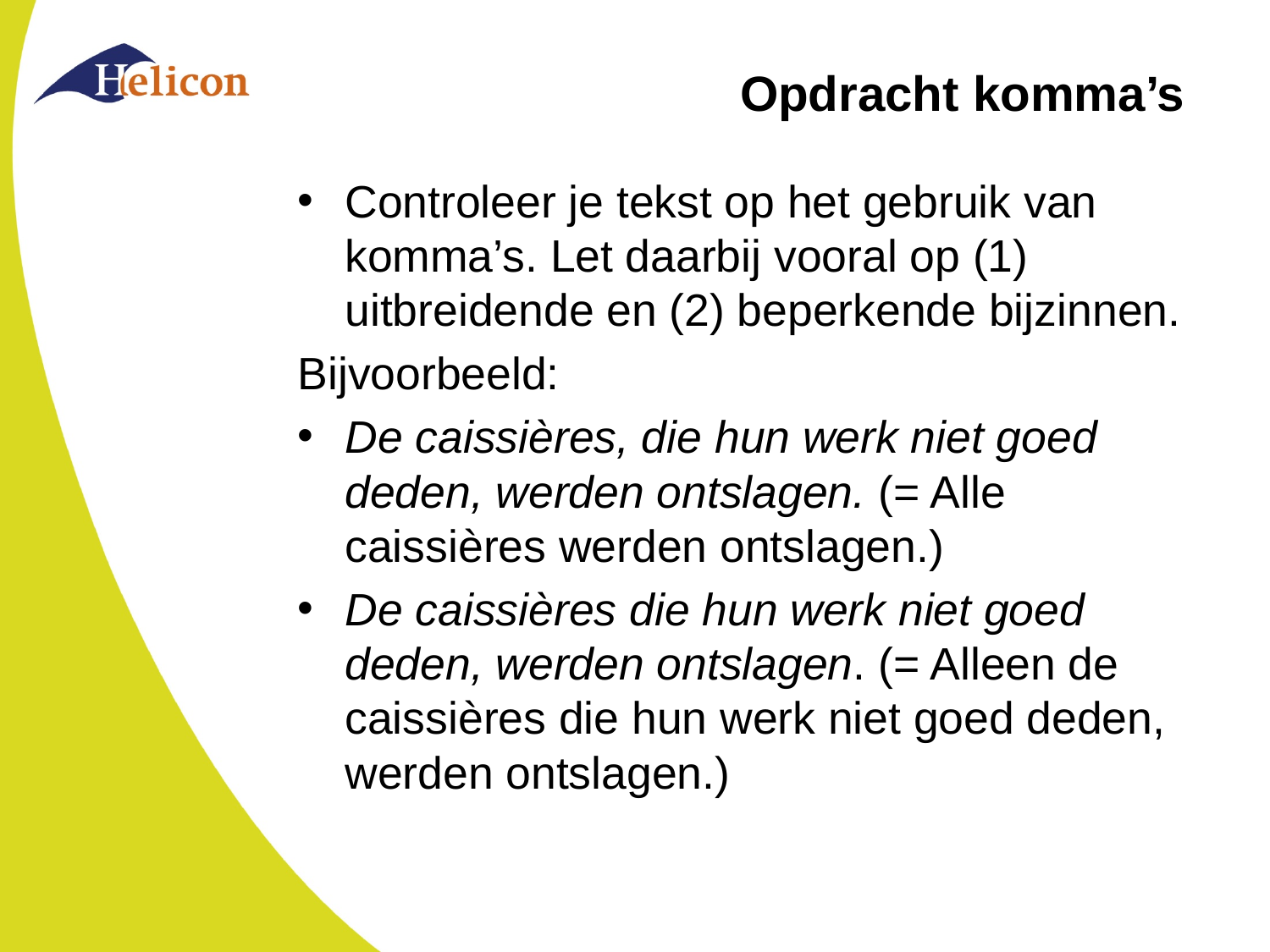

# Opdracht komma’s
Controleer je tekst op het gebruik van komma’s. Let daarbij vooral op (1) uitbreidende en (2) beperkende bijzinnen.
Bijvoorbeeld:
De caissières, die hun werk niet goed deden, werden ontslagen. (= Alle caissières werden ontslagen.)
De caissières die hun werk niet goed deden, werden ontslagen. (= Alleen de caissières die hun werk niet goed deden, werden ontslagen.)